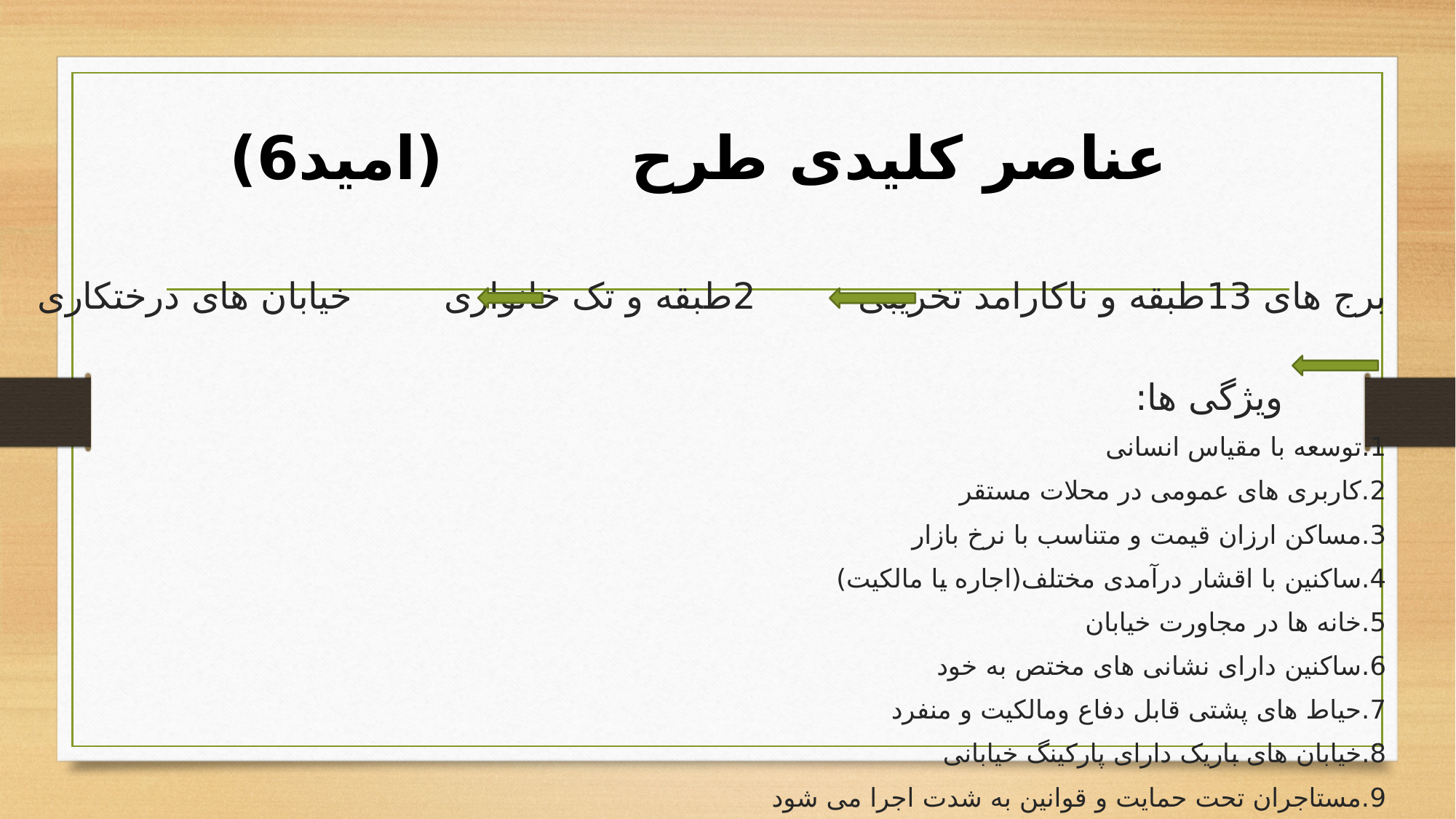

# عناصر کلیدی طرح         (امید6)
برج های 13طبقه و ناکارامد تخریبی         2طبقه و تک خانواری        خیابان های درختکاری
         ویژگی ها:
1.توسعه با مقیاس انسانی
2.کاربری های عمومی در محلات مستقر
3.مساکن ارزان قیمت و متناسب با نرخ بازار
4.ساکنین با اقشار درآمدی مختلف(اجاره یا مالکیت)
5.خانه ها در مجاورت خیابان
6.ساکنین دارای نشانی های مختص به خود
7.حیاط های پشتی قابل دفاع ومالکیت و منفرد
8.خیابان های باریک دارای پارکینگ خیابانی
9.مستاجران تحت حمایت و قوانین به شدت اجرا می شود